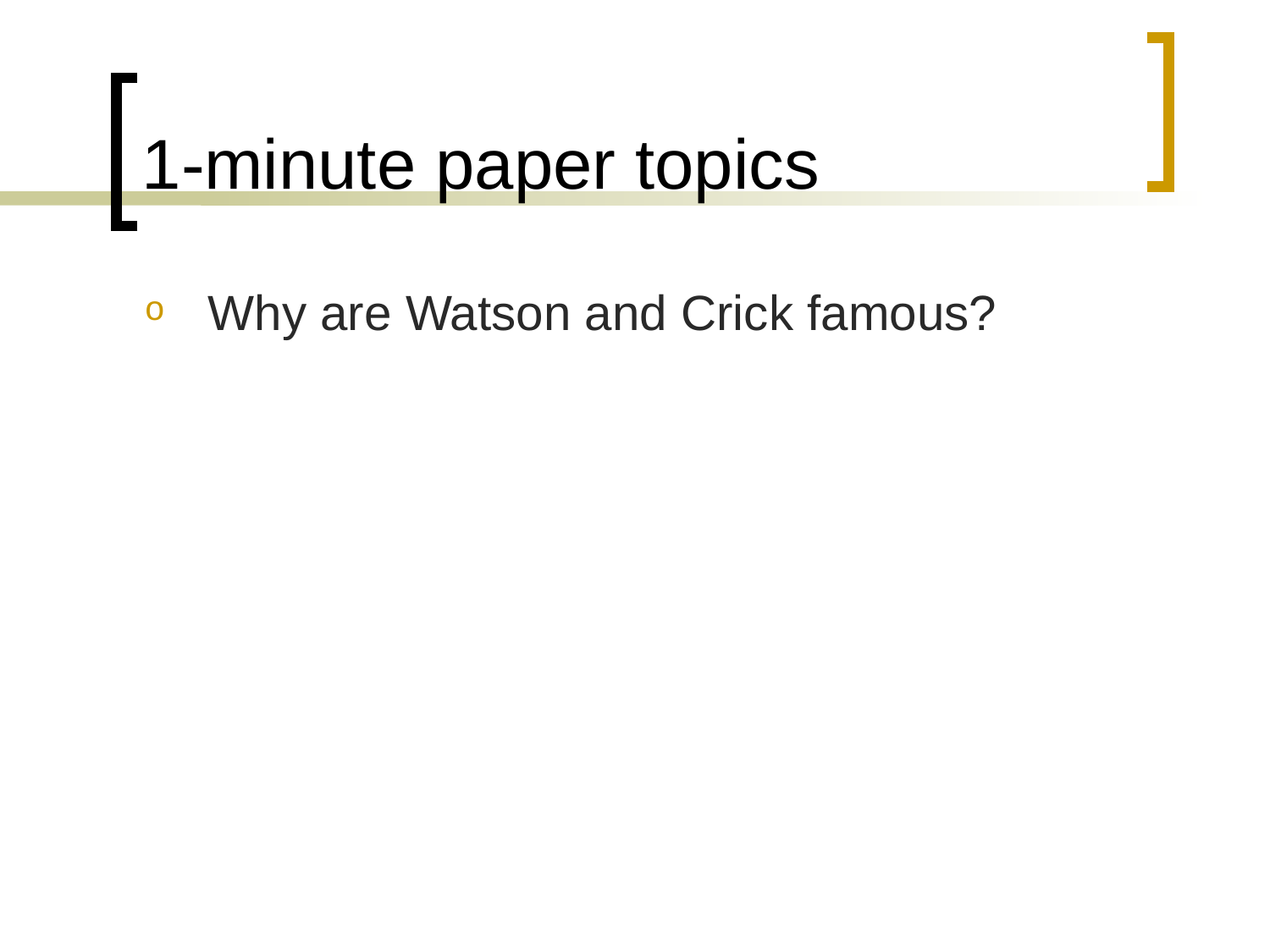

# 1-minute paper topics
Why are Watson and Crick famous?